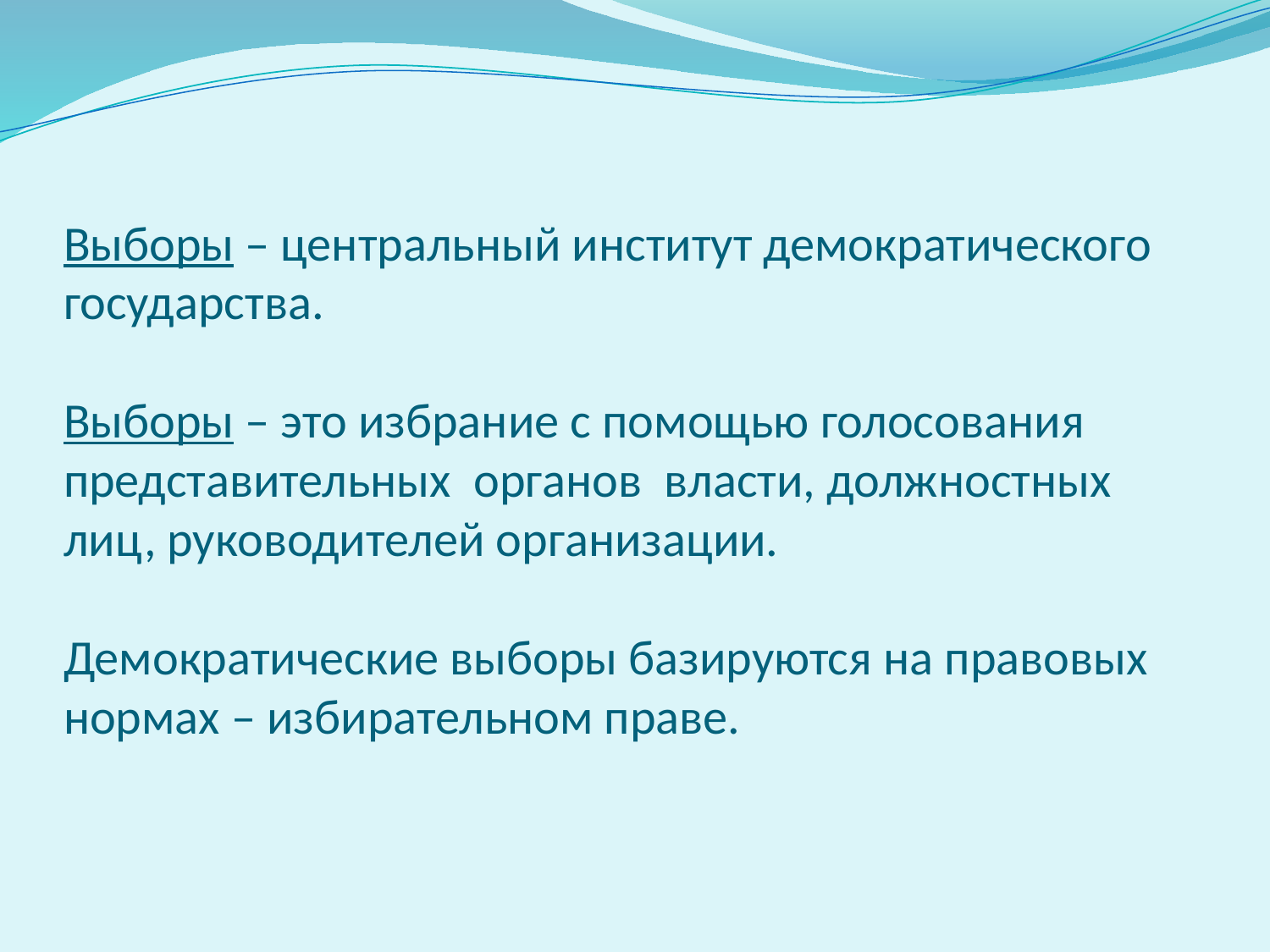

# Выборы – центральный институт демократического государства. Выборы – это избрание с помощью голосования представительных  органов  власти, должностных лиц, руководителей организации. Демократические выборы базируются на правовых нормах – избирательном праве.